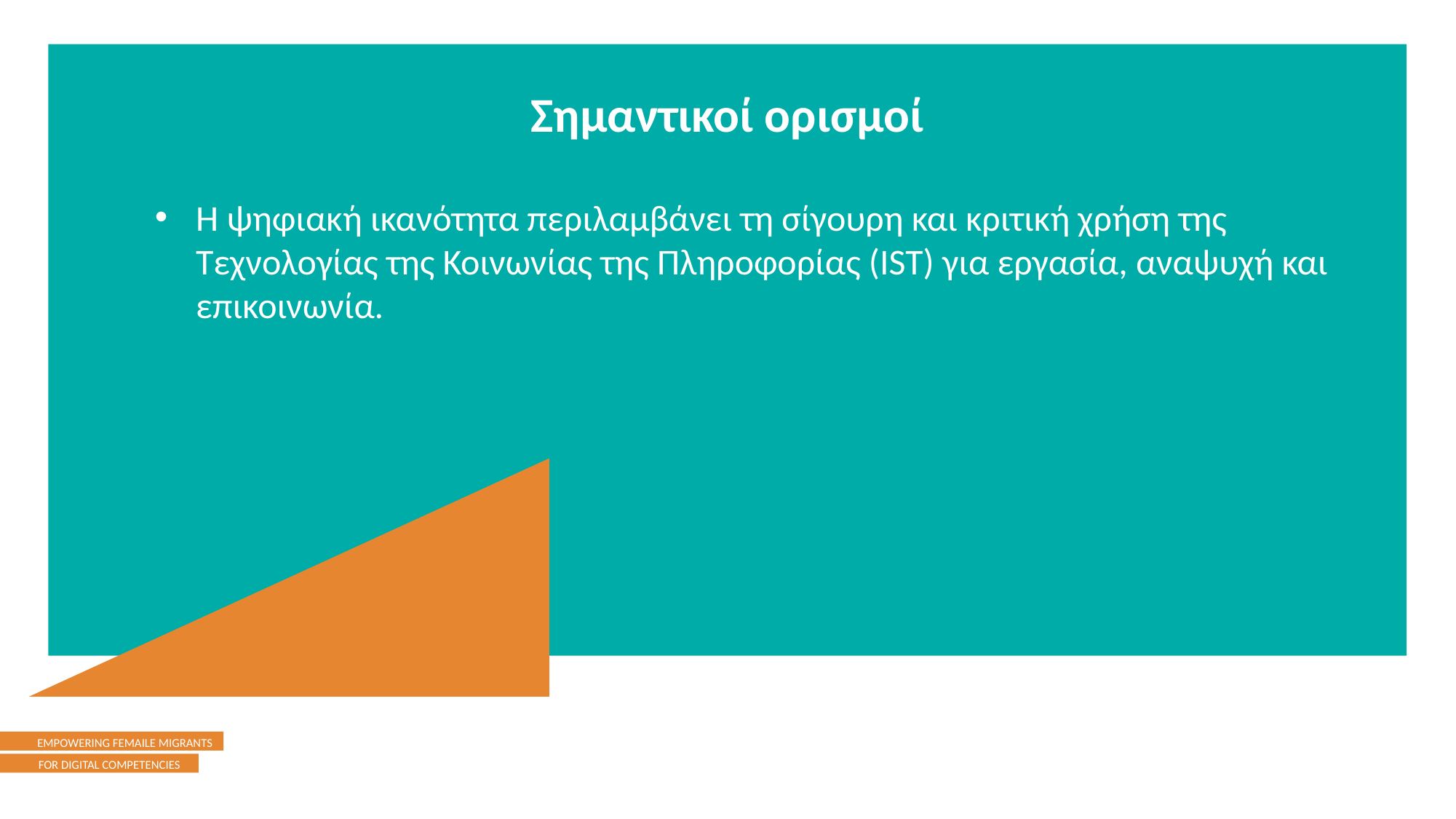

Σημαντικοί ορισμοί

Η ψηφιακή ικανότητα περιλαμβάνει τη σίγουρη και κριτική χρήση της Τεχνολογίας της Κοινωνίας της Πληροφορίας (IST) για εργασία, αναψυχή και επικοινωνία.